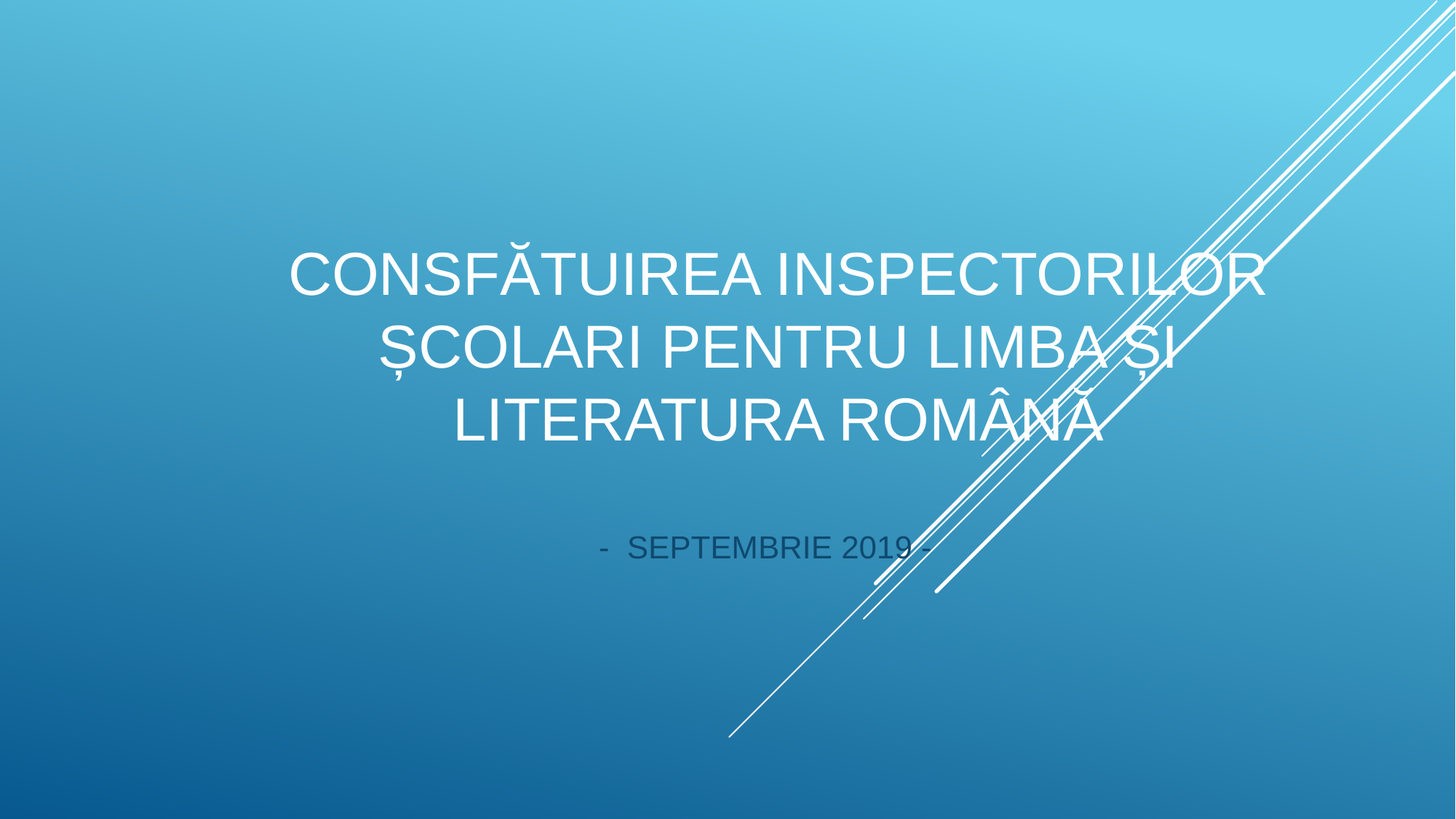

# CONSFĂTUIREA INSPECTORILOR ȘCOLARI PENTRU LIMBA ȘI LITERATURA ROMÂNĂ

 -  SEPTEMBRIE 2019 -